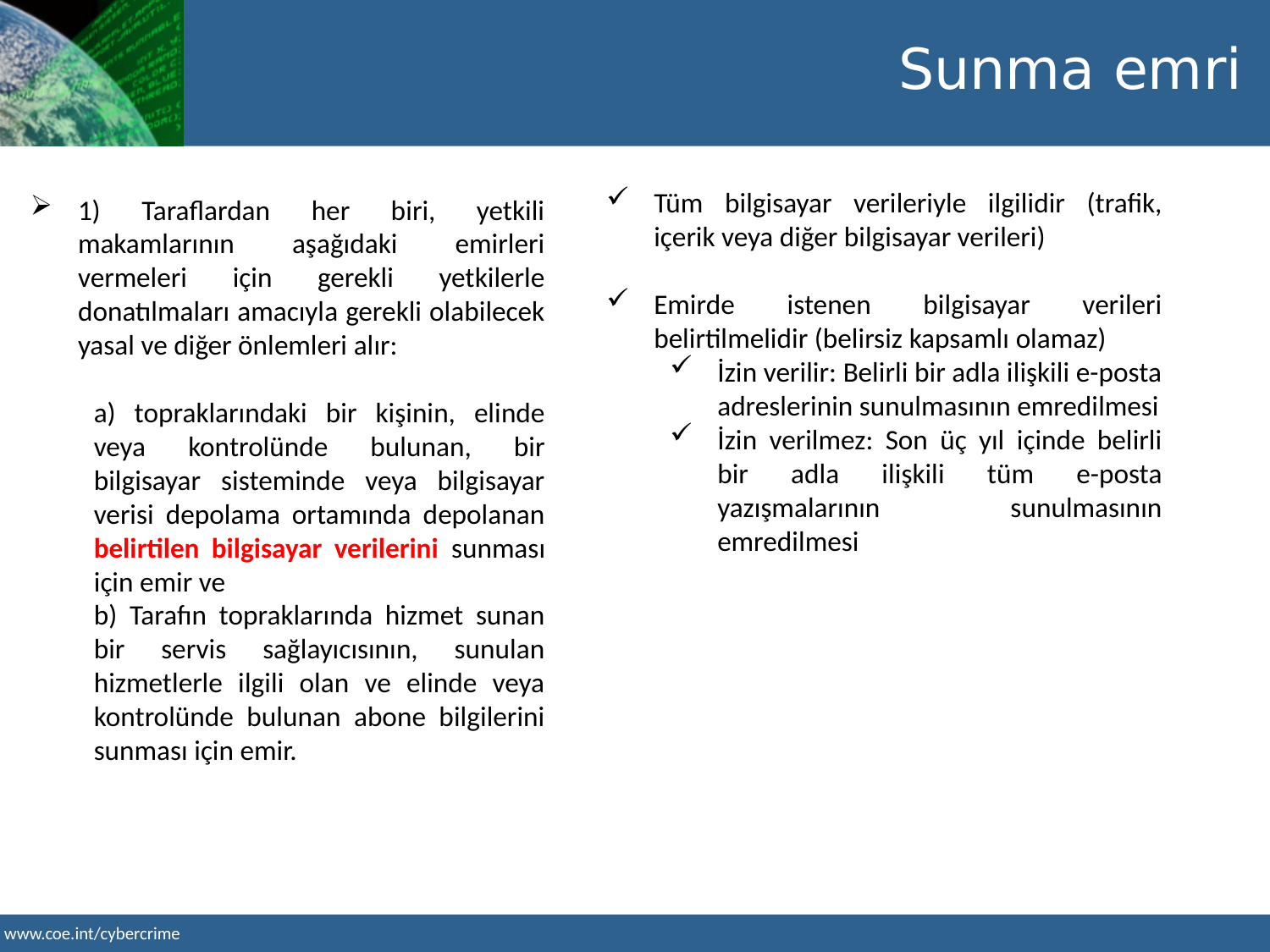

Sunma emri
Tüm bilgisayar verileriyle ilgilidir (trafik, içerik veya diğer bilgisayar verileri)

Emirde istenen bilgisayar verileri belirtilmelidir (belirsiz kapsamlı olamaz)
İzin verilir: Belirli bir adla ilişkili e-posta adreslerinin sunulmasının emredilmesi
İzin verilmez: Son üç yıl içinde belirli bir adla ilişkili tüm e-posta yazışmalarının sunulmasının emredilmesi
1) Taraflardan her biri, yetkili makamlarının aşağıdaki emirleri vermeleri için gerekli yetkilerle donatılmaları amacıyla gerekli olabilecek yasal ve diğer önlemleri alır:

a) topraklarındaki bir kişinin, elinde veya kontrolünde bulunan, bir bilgisayar sisteminde veya bilgisayar verisi depolama ortamında depolanan belirtilen bilgisayar verilerini sunması için emir ve
b) Tarafın topraklarında hizmet sunan bir servis sağlayıcısının, sunulan hizmetlerle ilgili olan ve elinde veya kontrolünde bulunan abone bilgilerini sunması için emir.